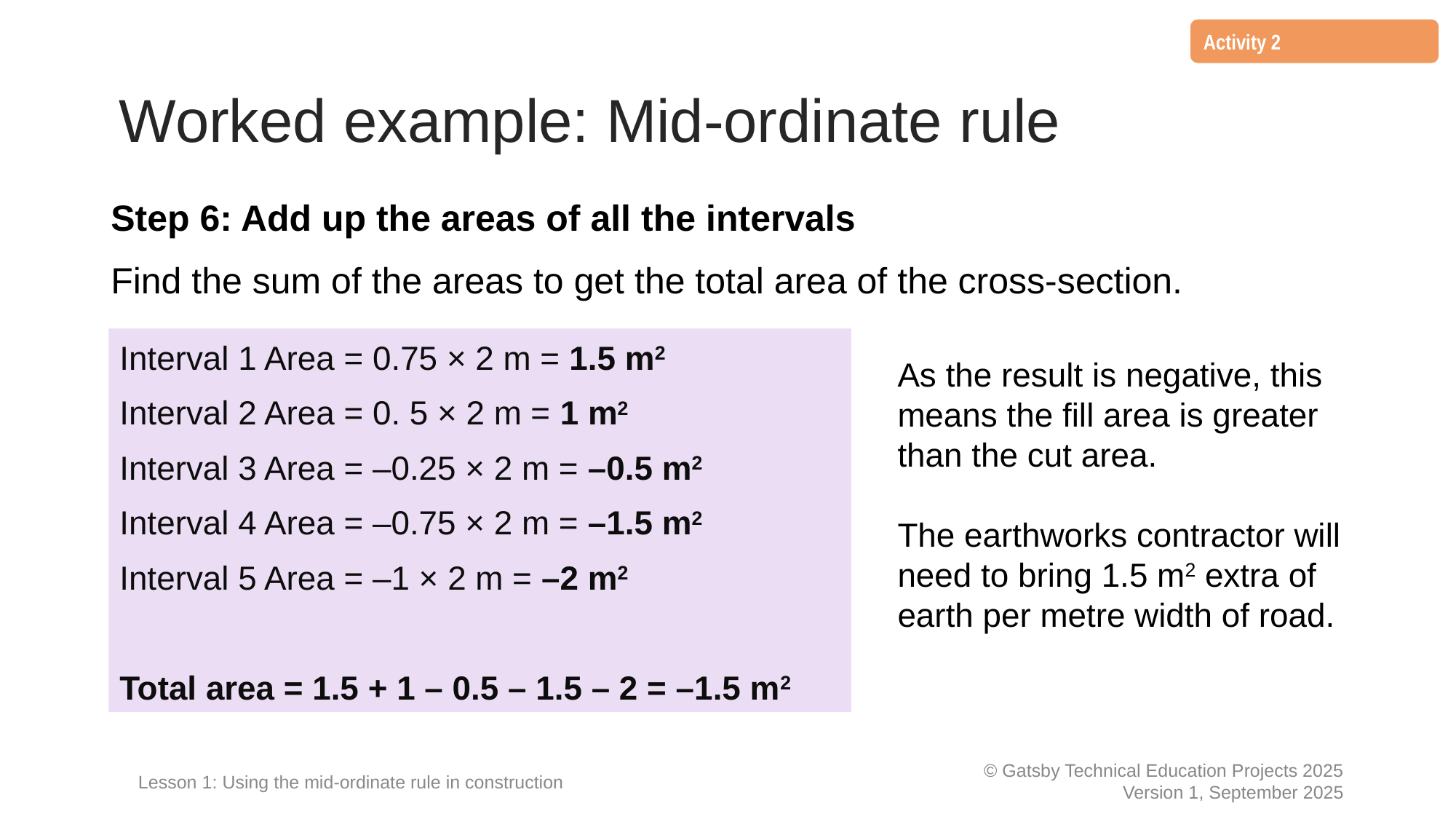

Activity 2
# Worked example: Mid-ordinate rule
Step 6: Add up the areas of all the intervals
Find the sum of the areas to get the total area of the cross-section.
Interval 1 Area = 0.75 × 2 m = 1.5 m2
Interval 2 Area = 0. 5 × 2 m = 1 m2
Interval 3 Area = –0.25 × 2 m = –0.5 m2
Interval 4 Area = –0.75 × 2 m = –1.5 m2
Interval 5 Area = –1 × 2 m = –2 m2

Total area = 1.5 + 1 – 0.5 – 1.5 – 2 = –1.5 m2
As the result is negative, this means the fill area is greater than the cut area.

The earthworks contractor will need to bring 1.5 m2 extra of earth per metre width of road.
Lesson 1: Using the mid-ordinate rule in construction